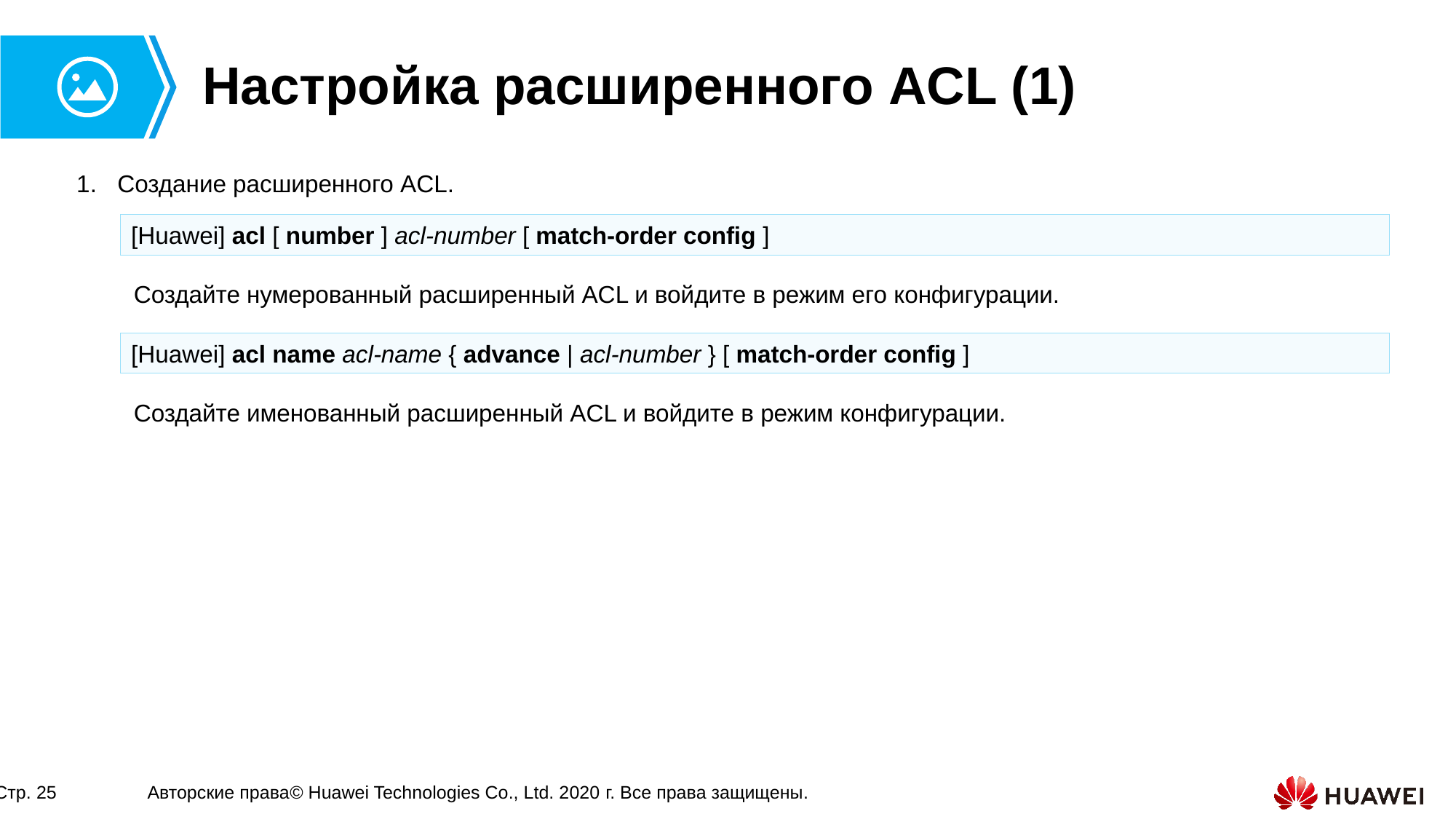

# Настройка расширенного ACL (1)
Создание расширенного ACL.
[Huawei] acl [ number ] acl-number [ match-order config ]
Создайте нумерованный расширенный ACL и войдите в режим его конфигурации.
[Huawei] acl name acl-name { advance | acl-number } [ match-order config ]
Создайте именованный расширенный ACL и войдите в режим конфигурации.